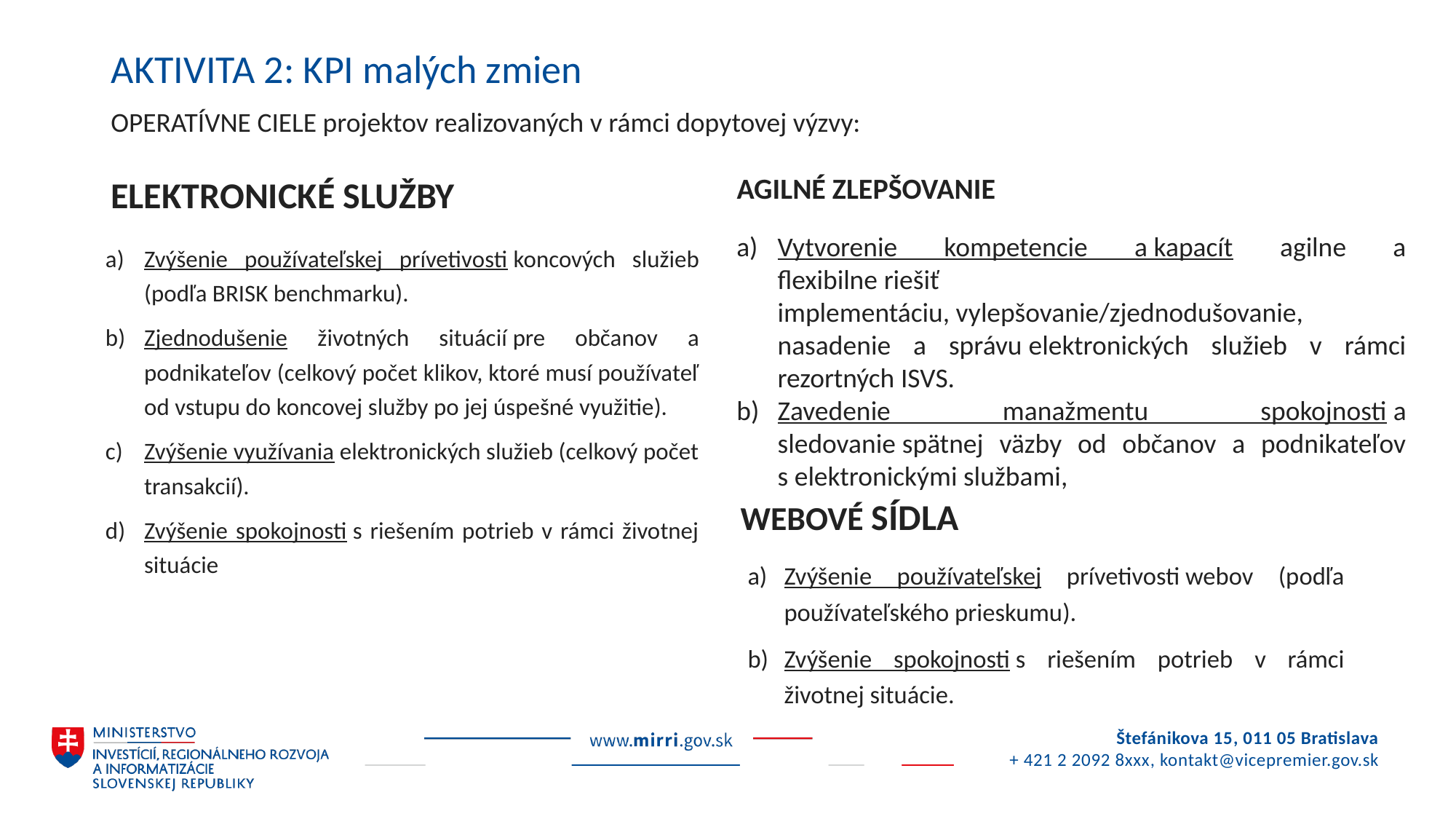

# AKTIVITA 2: KPI malých zmien
OPERATÍVNE CIELE projektov realizovaných v rámci dopytovej výzvy:

ELEKTRONICKÉ SLUŽBY
AGILNÉ ZLEPŠOVANIE
Vytvorenie kompetencie a kapacít agilne a flexibilne riešiť implementáciu, vylepšovanie/zjednodušovanie, nasadenie a správu elektronických služieb v rámci rezortných ISVS.
Zavedenie manažmentu spokojnosti a sledovanie spätnej väzby od občanov a podnikateľov s elektronickými službami,
Zvýšenie používateľskej prívetivosti koncových služieb (podľa BRISK benchmarku).
Zjednodušenie životných situácií pre občanov a podnikateľov (celkový počet klikov, ktoré musí používateľ od vstupu do koncovej služby po jej úspešné využitie).
Zvýšenie využívania elektronických služieb (celkový počet transakcií).
Zvýšenie spokojnosti s riešením potrieb v rámci životnej situácie
WEBOVÉ SÍDLA
Zvýšenie používateľskej prívetivosti webov (podľa používateľského prieskumu).
Zvýšenie spokojnosti s riešením potrieb v rámci životnej situácie.